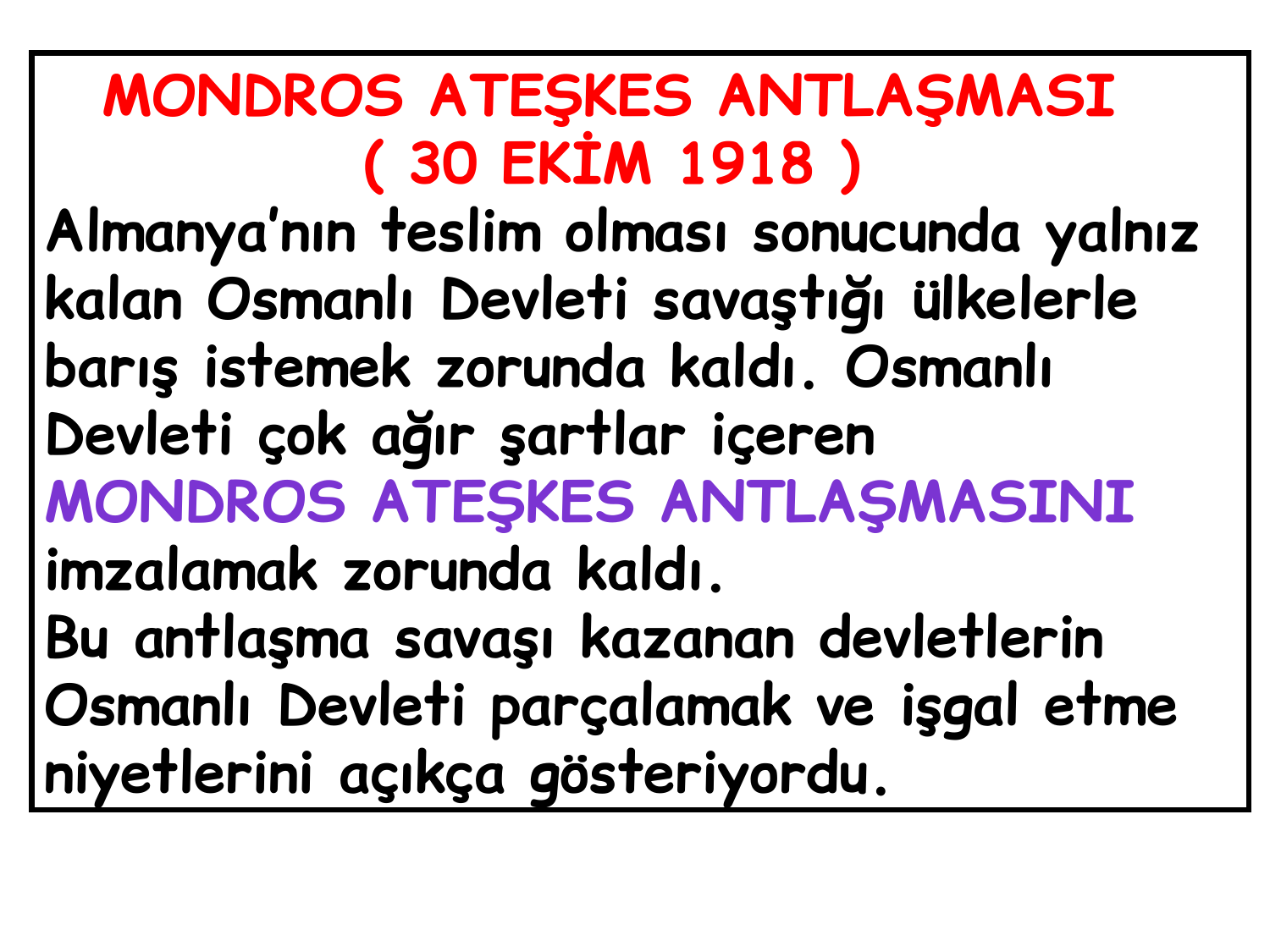

MONDROS ATEŞKES ANTLAŞMASI
             ( 30 EKİM 1918 )
Almanya’nın teslim olması sonucunda yalnız kalan Osmanlı Devleti savaştığı ülkelerle barış istemek zorunda kaldı. Osmanlı Devleti çok ağır şartlar içeren
MONDROS ATEŞKES ANTLAŞMASINI imzalamak zorunda kaldı.
Bu antlaşma savaşı kazanan devletlerin Osmanlı Devleti parçalamak ve işgal etme niyetlerini açıkça gösteriyordu.